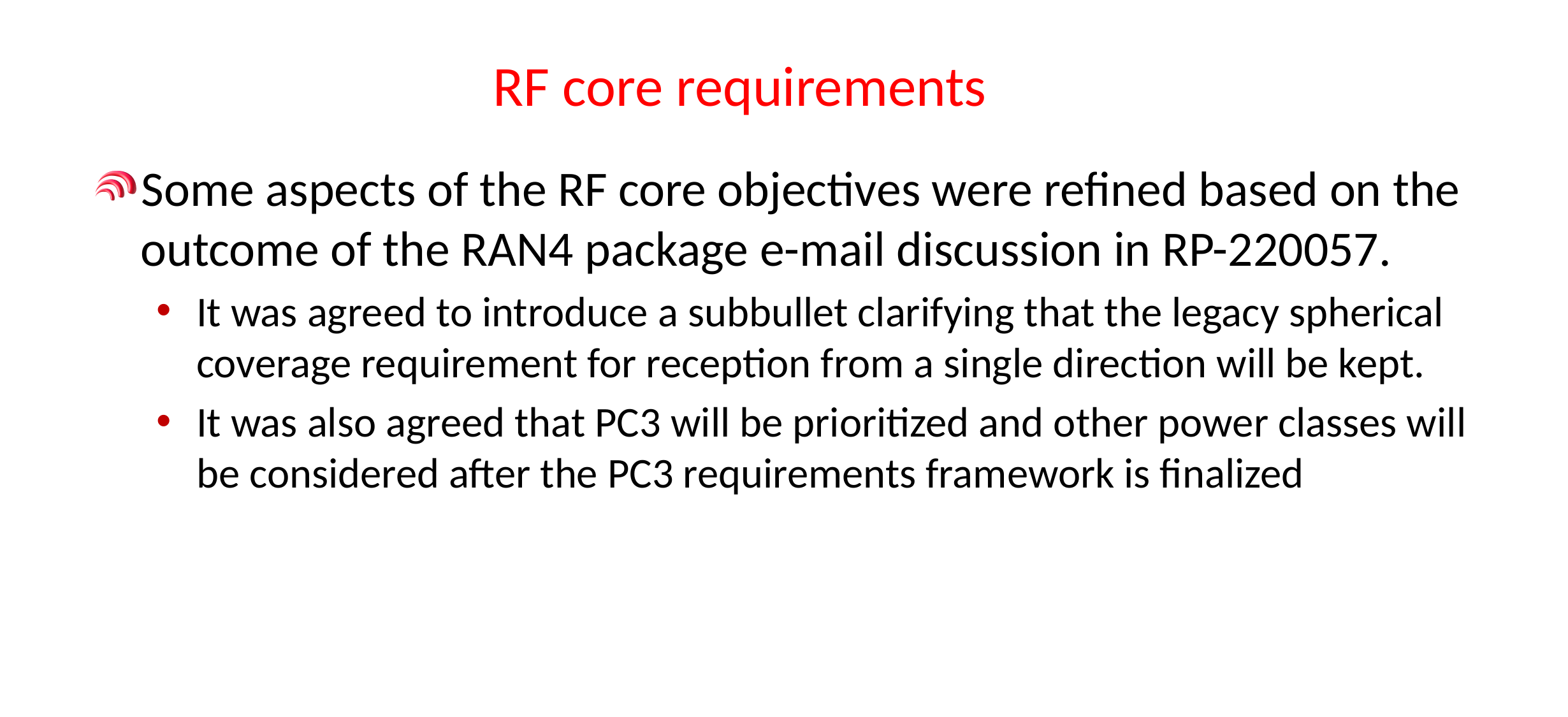

# RF core requirements
Some aspects of the RF core objectives were refined based on the outcome of the RAN4 package e-mail discussion in RP-220057.
It was agreed to introduce a subbullet clarifying that the legacy spherical coverage requirement for reception from a single direction will be kept.
It was also agreed that PC3 will be prioritized and other power classes will be considered after the PC3 requirements framework is finalized